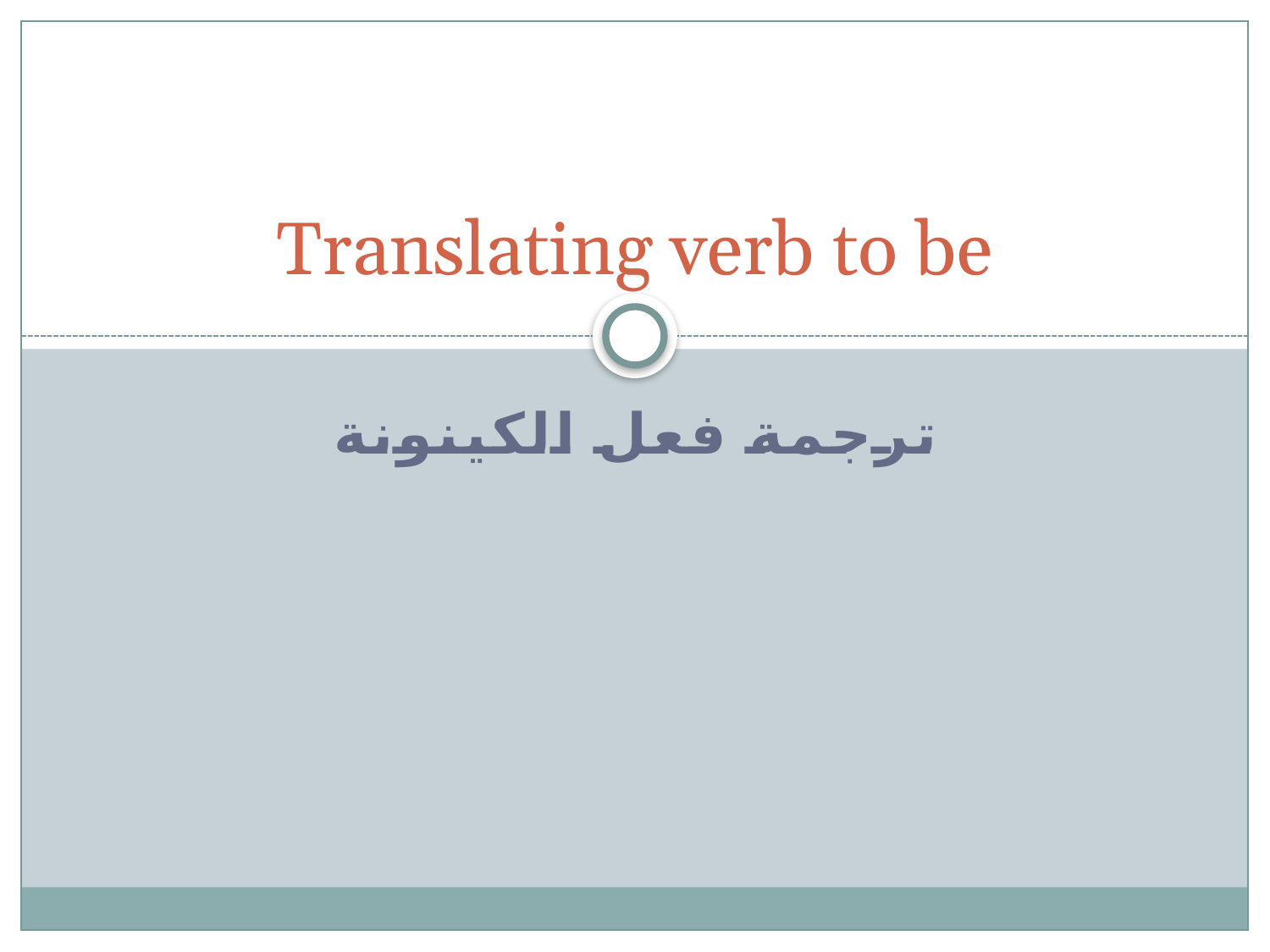

# Translating verb to be
ترجمة فعل الكينونة